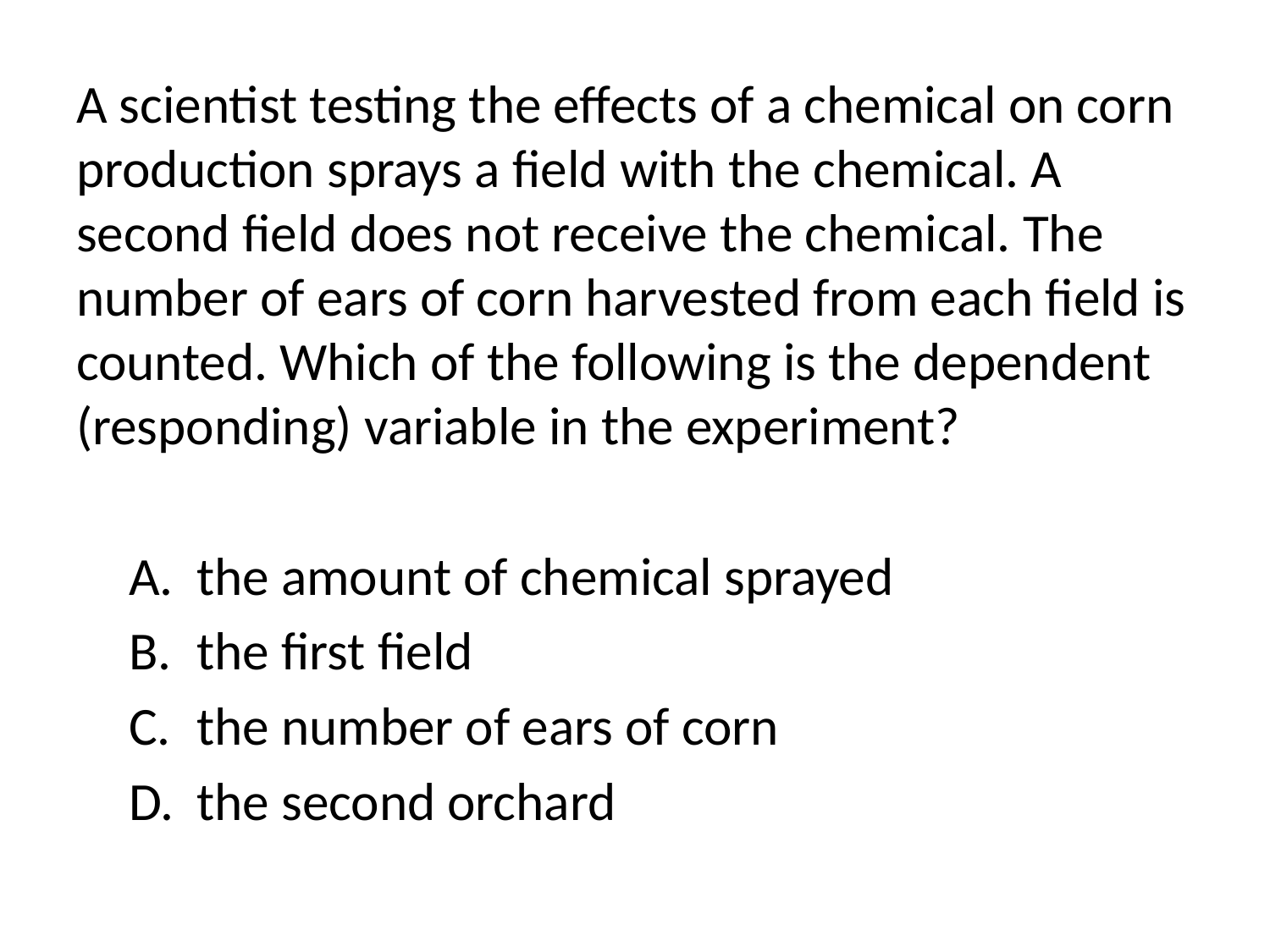

A scientist testing the effects of a chemical on corn production sprays a field with the chemical. A second field does not receive the chemical. The number of ears of corn harvested from each field is counted. Which of the following is the dependent (responding) variable in the experiment?

the amount of chemical sprayed
the first field
the number of ears of corn
the second orchard